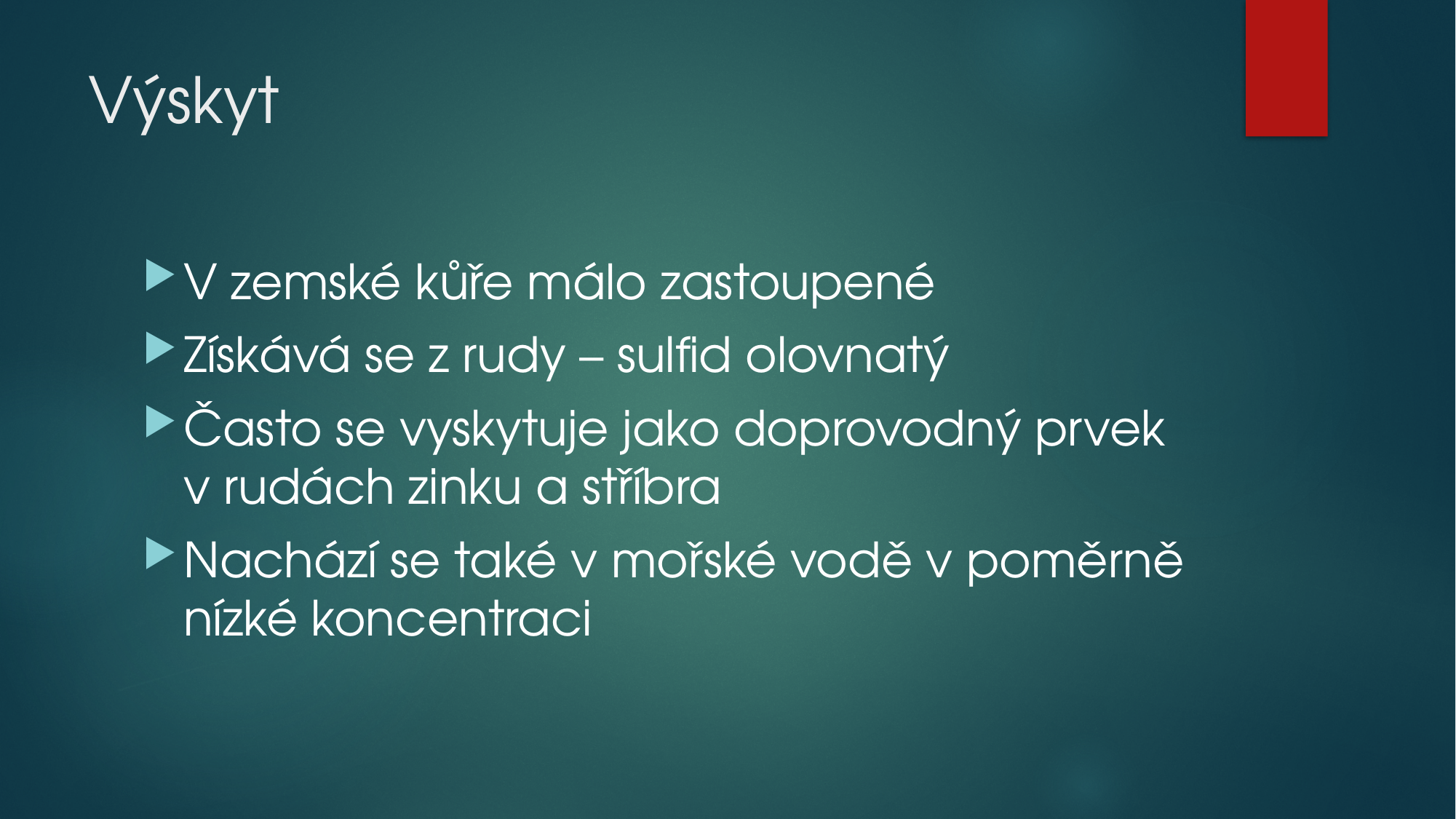

# Výskyt
V zemské kůře málo zastoupené
Získává se z rudy – sulfid olovnatý
Často se vyskytuje jako doprovodný prvek v rudách zinku a stříbra
Nachází se také v mořské vodě v poměrně nízké koncentraci